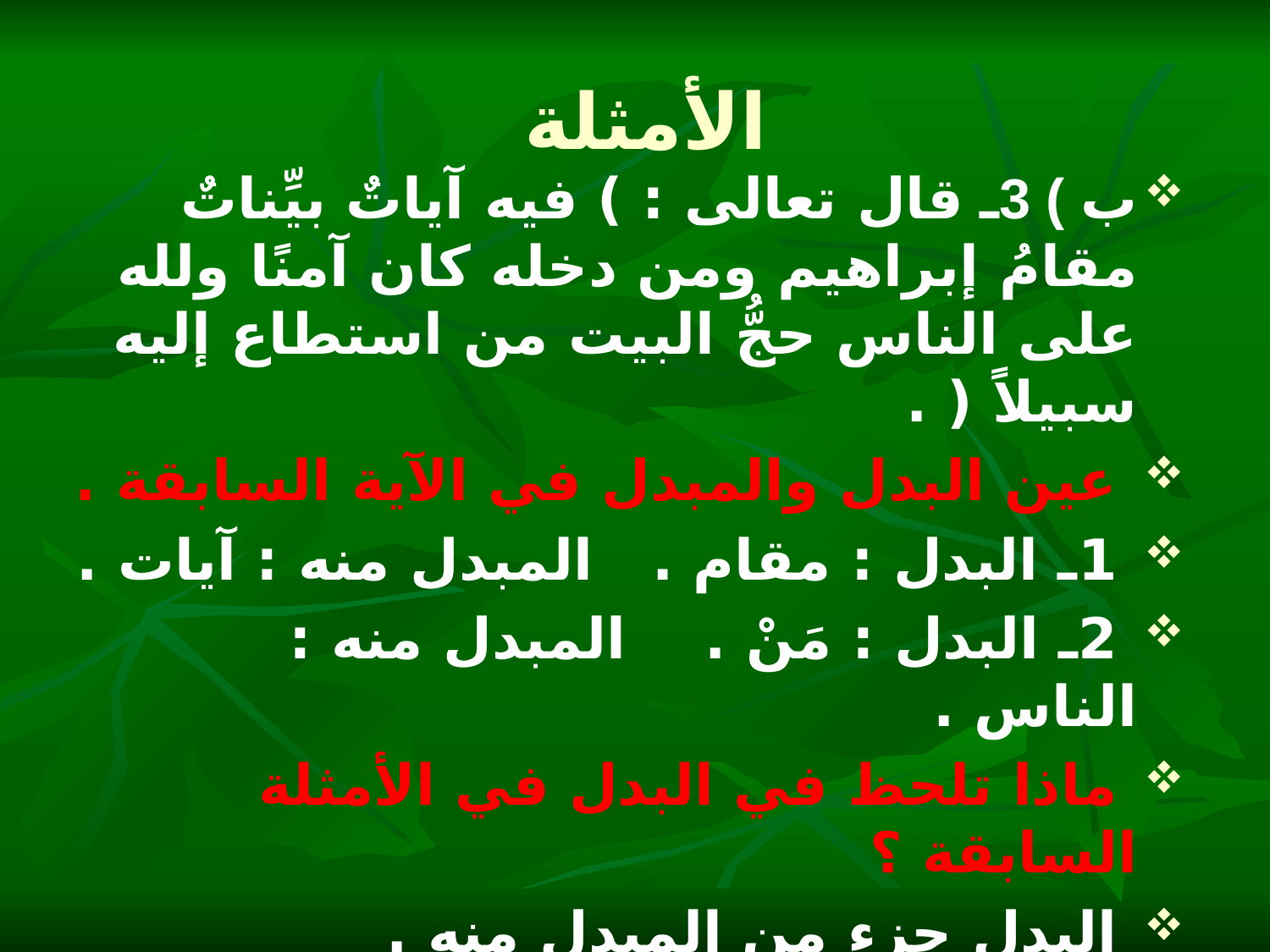

# الأمثلة
ب ) 3ـ قال تعالى : ) فيه آياتٌ بيِّناتٌ مقامُ إبراهيم ومن دخله كان آمنًا ولله على الناس حجُّ البيت من استطاع إليه سبيلاً ( .
 عين البدل والمبدل في الآية السابقة .
 1ـ البدل : مقام .   المبدل منه : آيات .
 2ـ البدل : مَنْ .    المبدل منه : الناس .
 ماذا تلحظ في البدل في الأمثلة السابقة ؟
 البدل جزء من المبدل منه .
ماذا يسمى هذا النوع من البدل في الآية السابقة ؟
بدل البعض من الكل : وهو ما كان البدل فيه جزءًا حقيقيًا من المبدل منه .